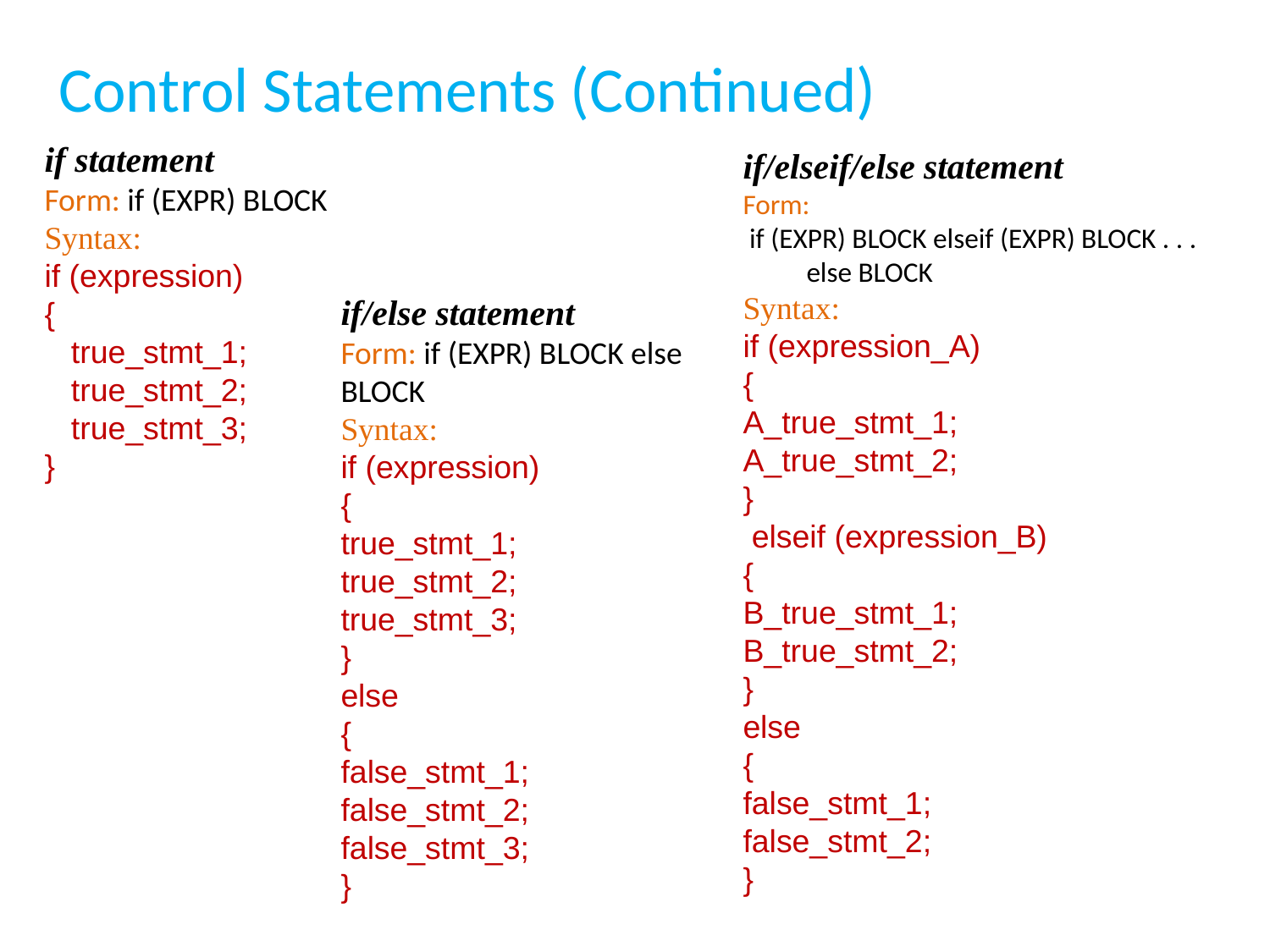

Control Statements (Continued)

if/elseif/else statement
Form:
 if (EXPR) BLOCK elseif (EXPR) BLOCK . . . else BLOCK
Syntax:
if (expression_A)
{
A_true_stmt_1;
A_true_stmt_2;
}
 elseif (expression_B)
{
B_true_stmt_1;
B_true_stmt_2;
}
else
{
false_stmt_1;
false_stmt_2;
}

if statement
Form: if (EXPR) BLOCK
Syntax:
if (expression)
{
   true_stmt_1;
   true_stmt_2;
   true_stmt_3;
}

if/else statement
Form: if (EXPR) BLOCK else BLOCK
Syntax:
if (expression)
{
true_stmt_1;
true_stmt_2;
true_stmt_3;
}
else
{
false_stmt_1;
false_stmt_2;
false_stmt_3;
}